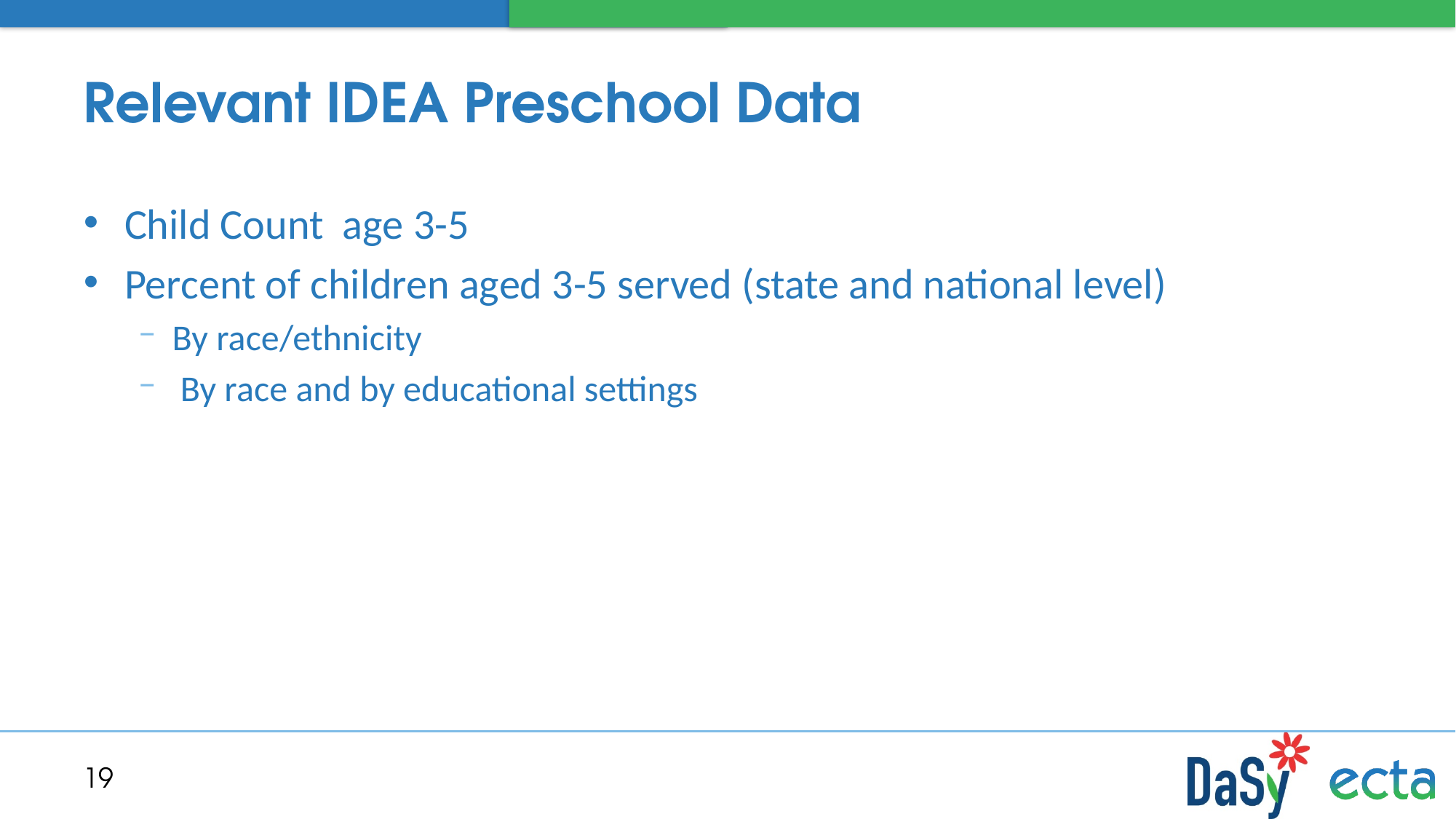

# Relevant IDEA Preschool Data
Child Count  age 3-5
Percent of children aged 3-5 served (state and national level)
By race/ethnicity
 By race and by educational settings

19